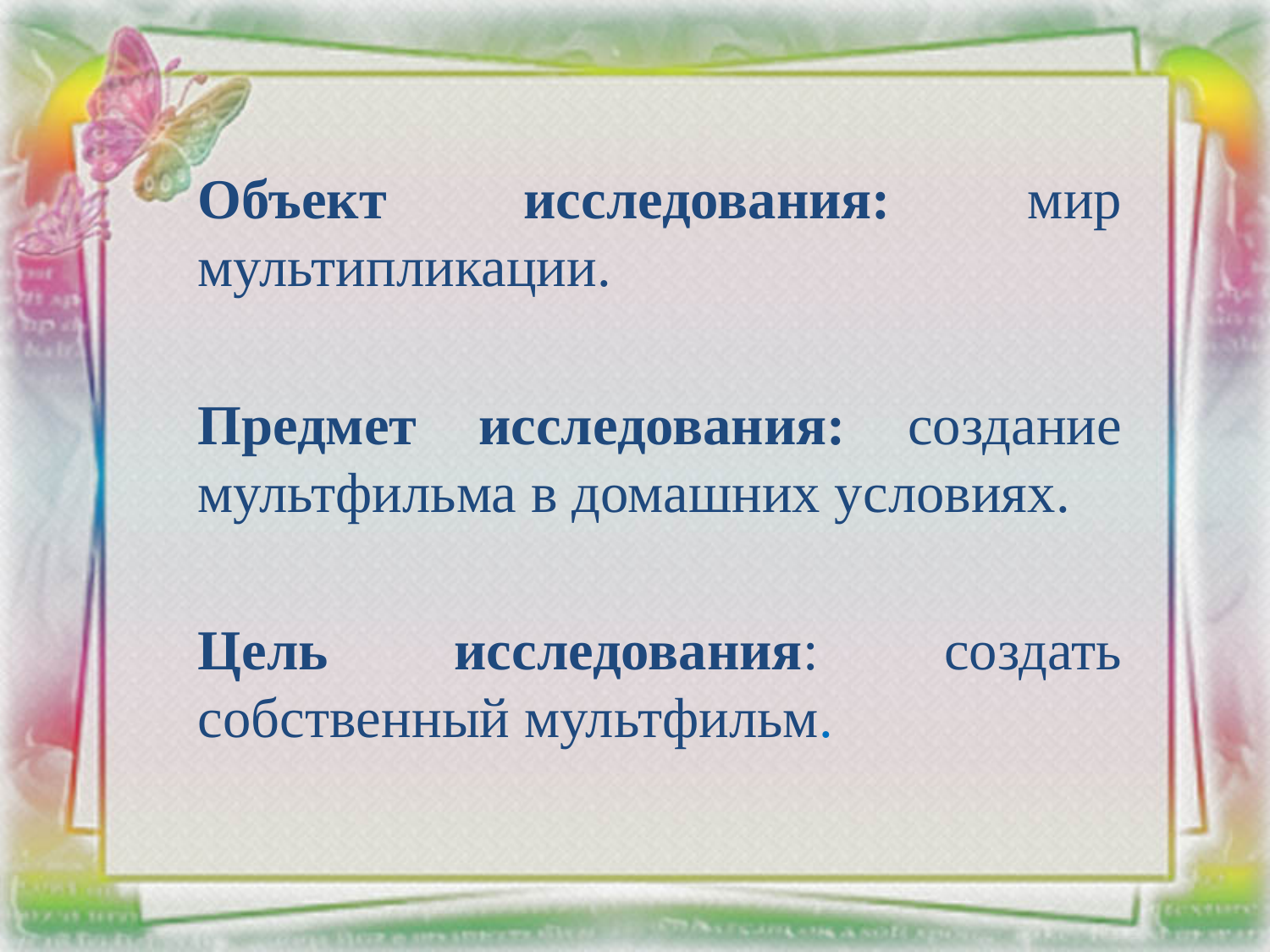

Объект исследования: мир мультипликации.

Предмет исследования: создание мультфильма в домашних условиях.

Цель исследования: создать собственный мультфильм.